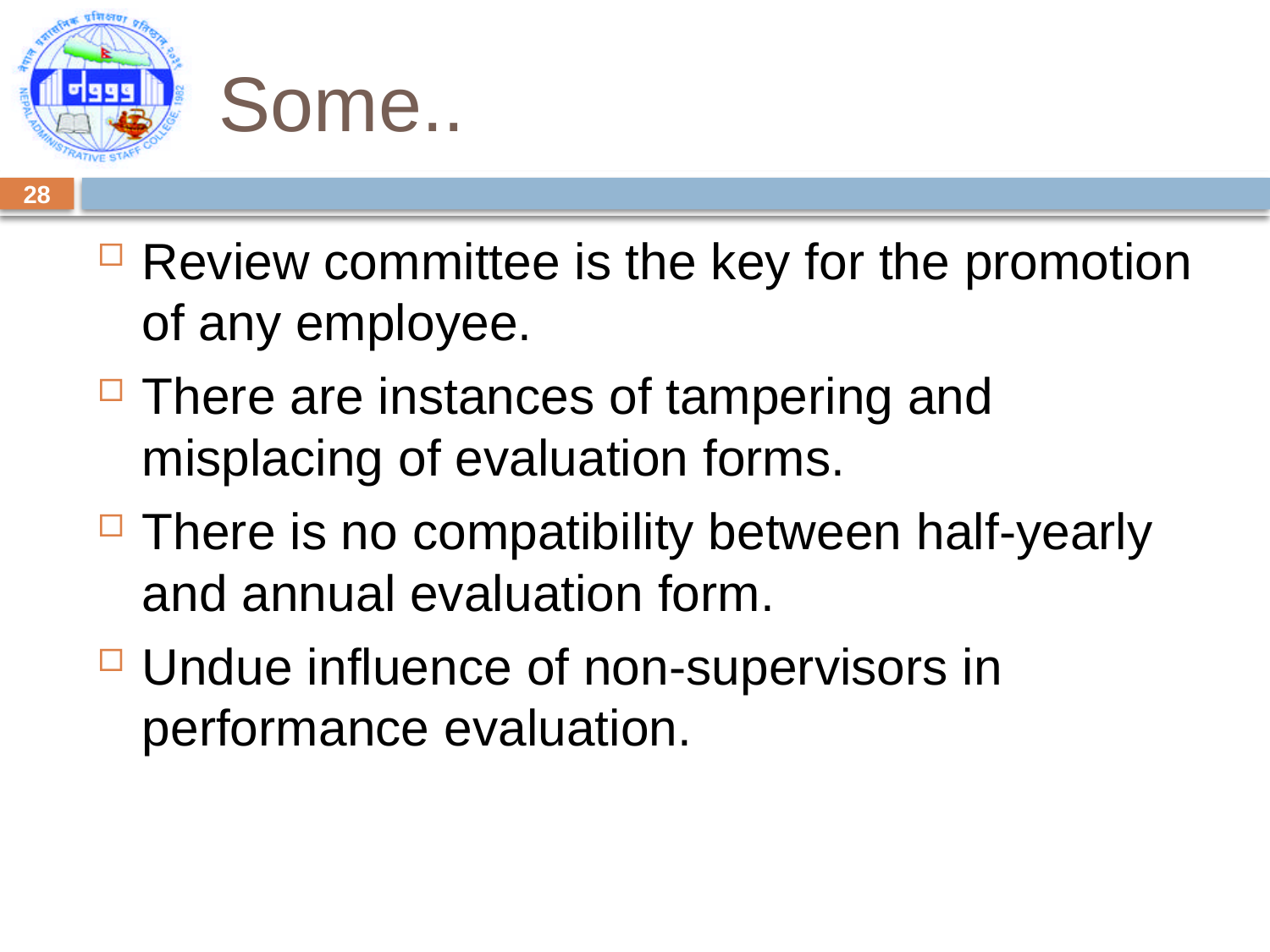

# Some..
28
Review committee is the key for the promotion of any employee.
There are instances of tampering and misplacing of evaluation forms.
There is no compatibility between half-yearly and annual evaluation form.
Undue influence of non-supervisors in performance evaluation.